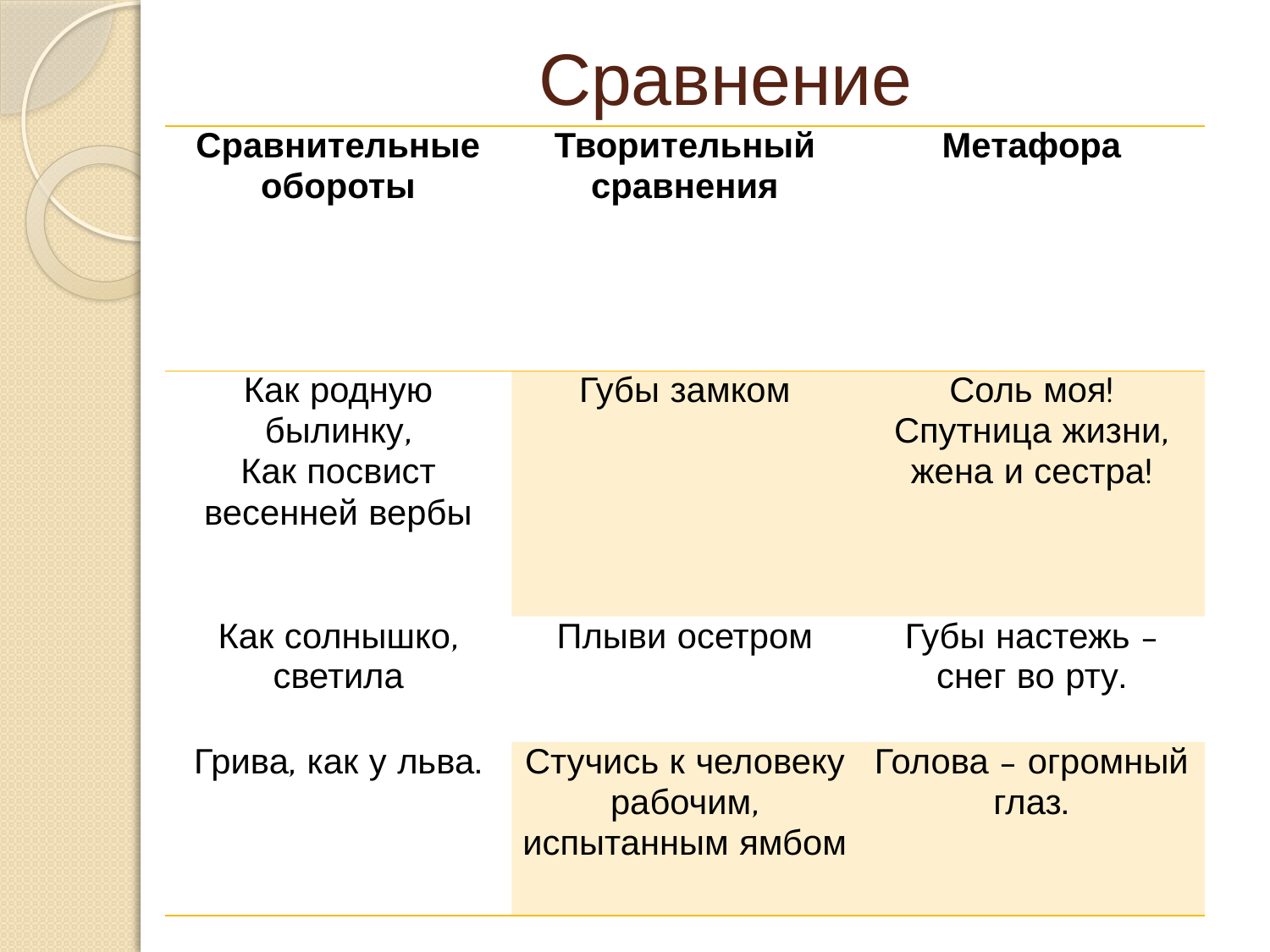

# Сравнение
| Сравнительные обороты | Творительный сравнения | Метафора |
| --- | --- | --- |
| Как родную былинку, Как посвист весенней вербы | Губы замком | Соль моя! Спутница жизни, жена и сестра! |
| Как солнышко, светила | Плыви осетром | Губы настежь – снег во рту. |
| Грива, как у льва. | Стучись к человеку рабочим, испытанным ямбом | Голова – огромный глаз. |